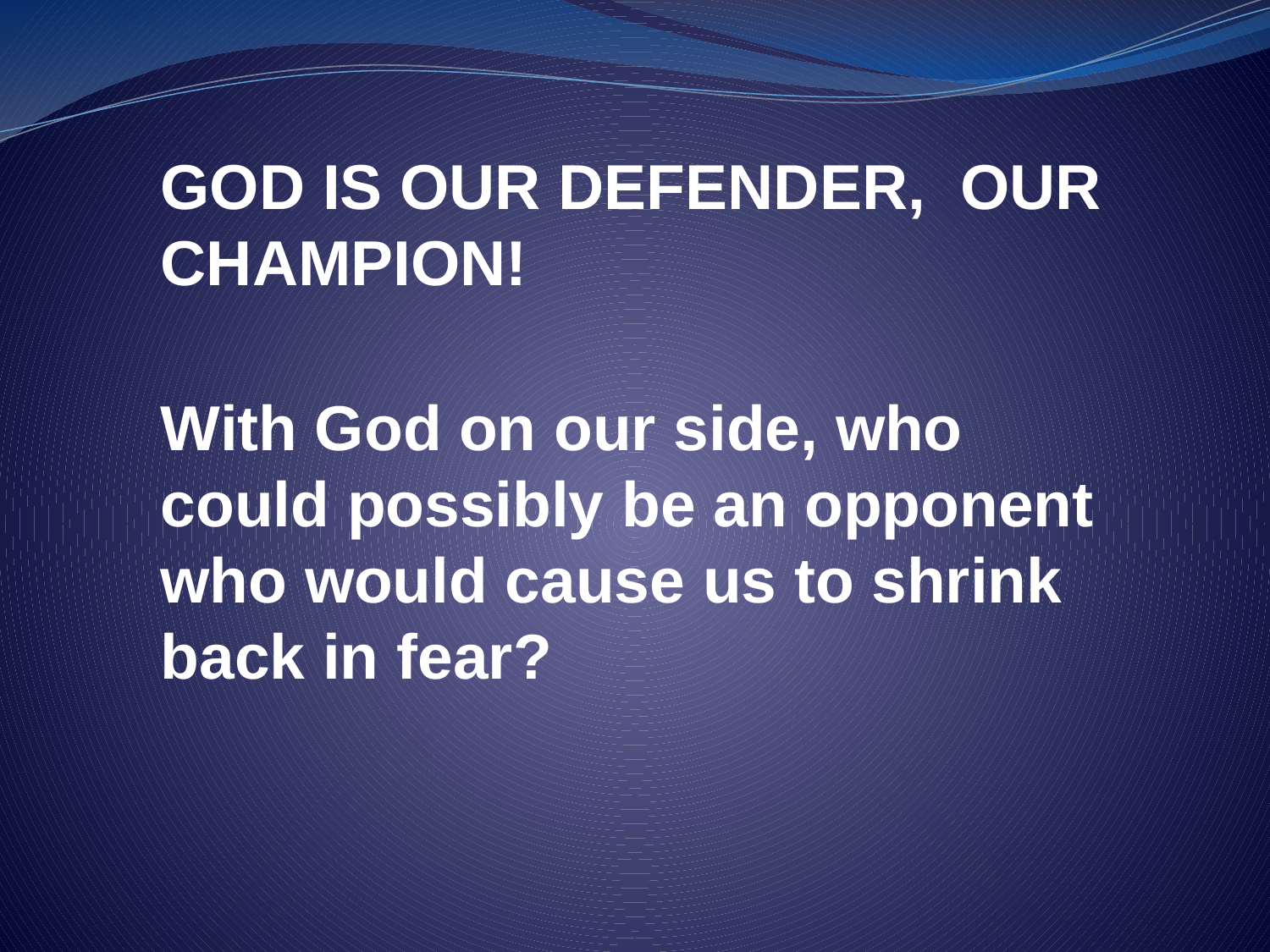

GOD IS OUR DEFENDER,  OUR CHAMPION!
With God on our side, who could possibly be an opponent who would cause us to shrink back in fear?